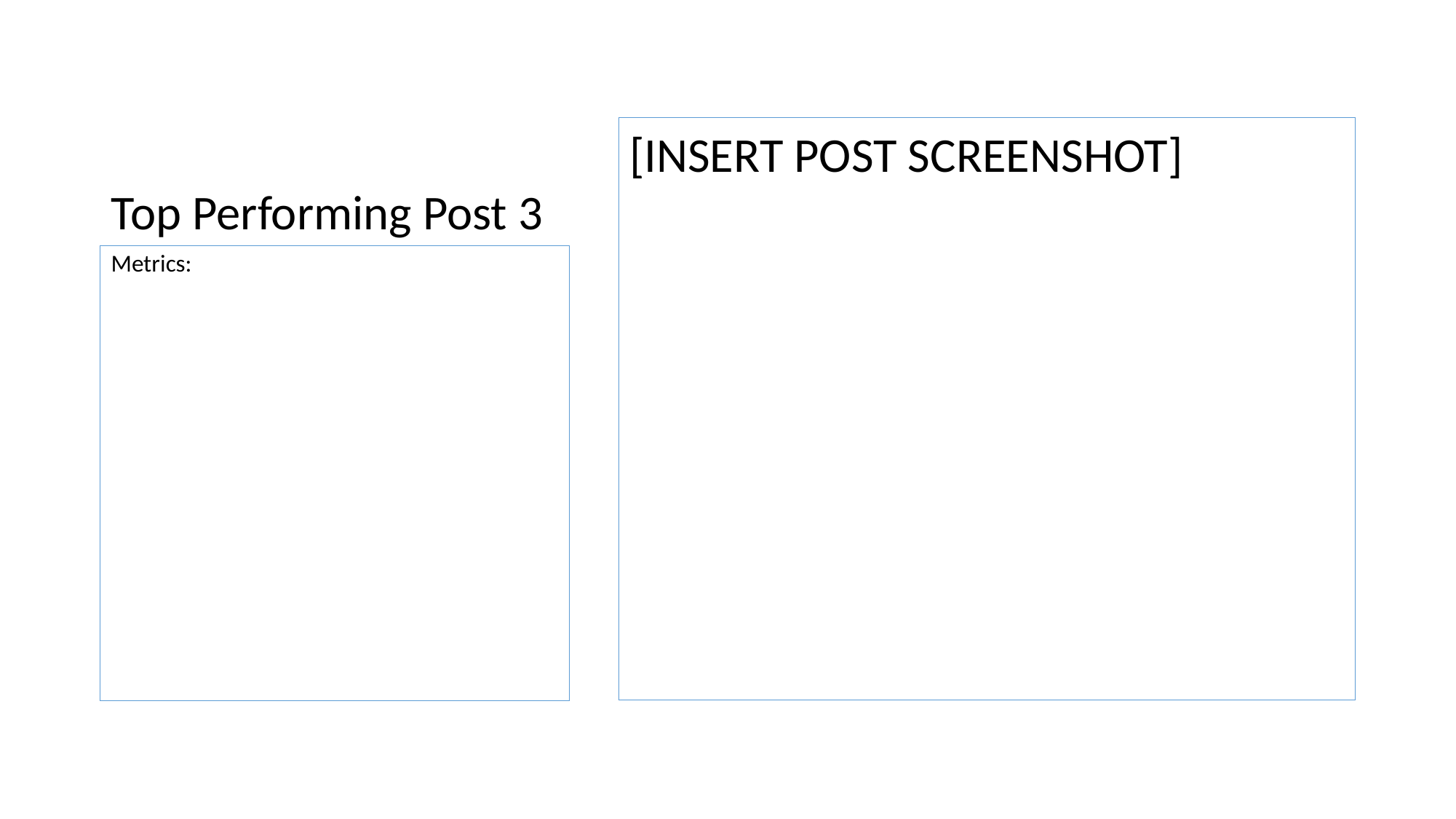

# Top Performing Post 3
[INSERT POST SCREENSHOT]
Metrics: